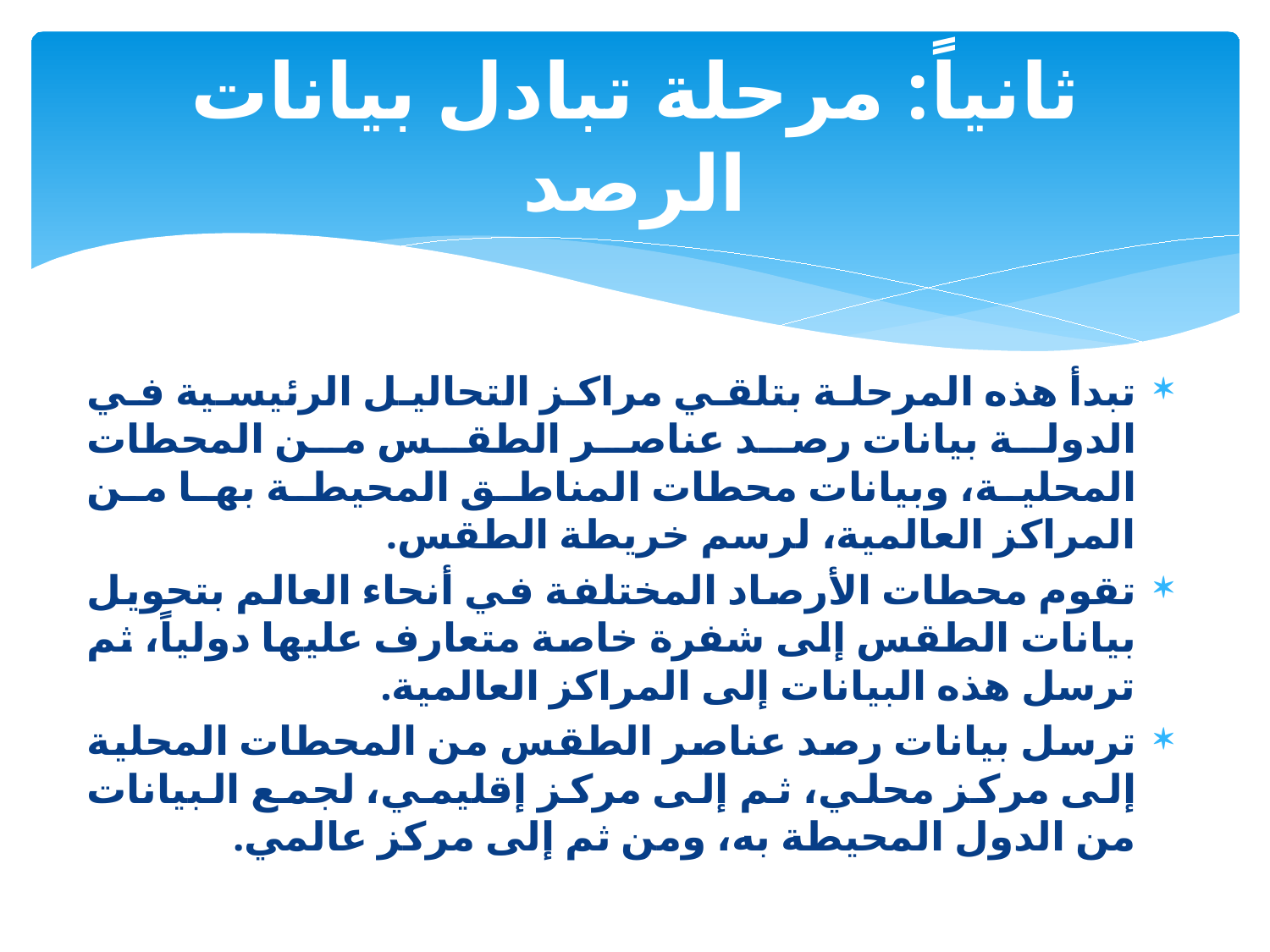

# ثانياً: مرحلة تبادل بيانات الرصد
تبدأ هذه المرحلة بتلقي مراكز التحاليل الرئيسية في الدولة بيانات رصد عناصر الطقس من المحطات المحلية، وبيانات محطات المناطق المحيطة بها من المراكز العالمية، لرسم خريطة الطقس.
تقوم محطات الأرصاد المختلفة في أنحاء العالم بتحويل بيانات الطقس إلى شفرة خاصة متعارف عليها دولياً، ثم ترسل هذه البيانات إلى المراكز العالمية.
ترسل بيانات رصد عناصر الطقس من المحطات المحلية إلى مركز محلي، ثم إلى مركز إقليمي، لجمع البيانات من الدول المحيطة به، ومن ثم إلى مركز عالمي.